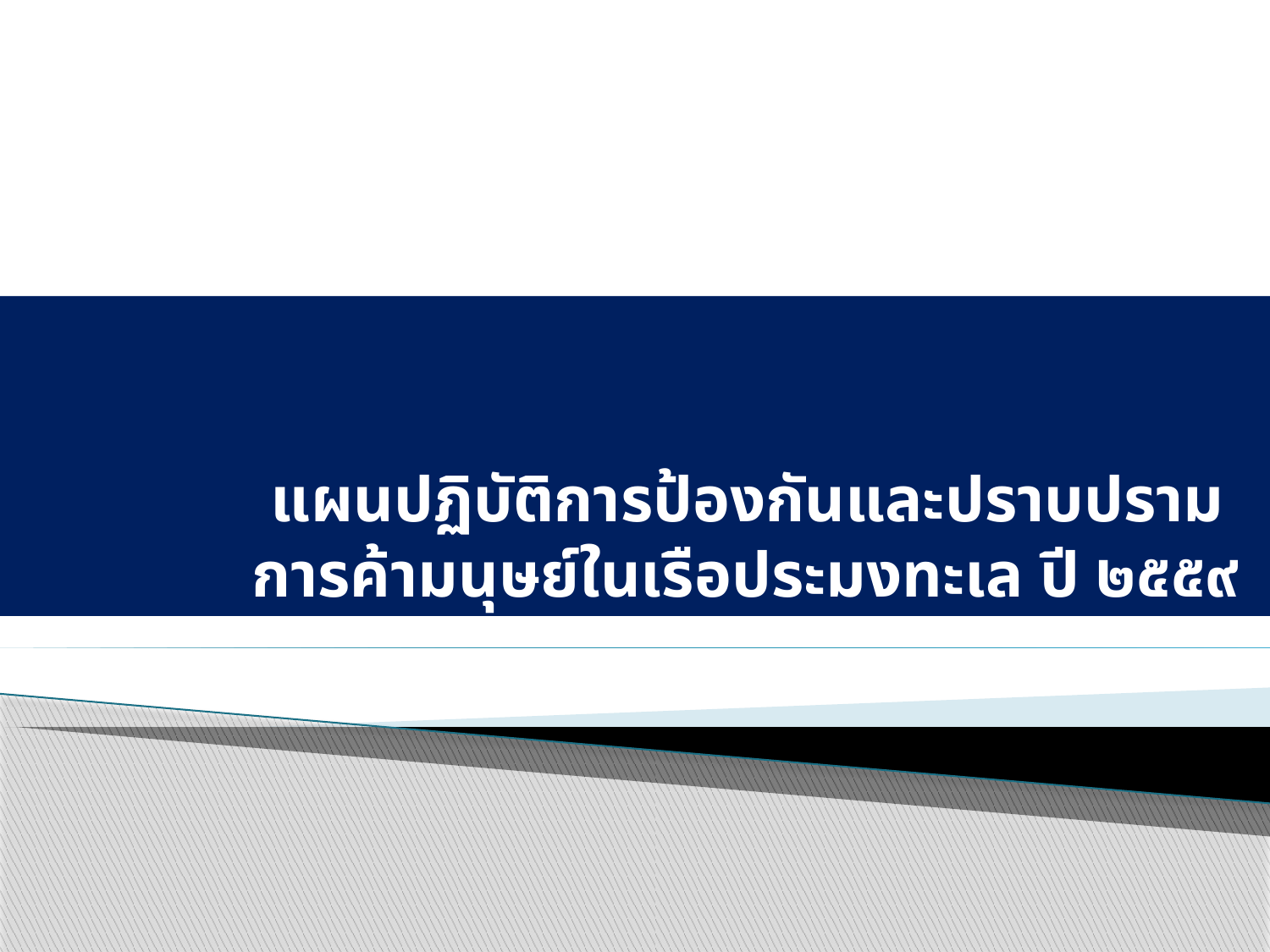

# แผนปฏิบัติการป้องกันและปราบปราม   การค้ามนุษย์ในเรือประมงทะเล ปี ๒๕๕๙